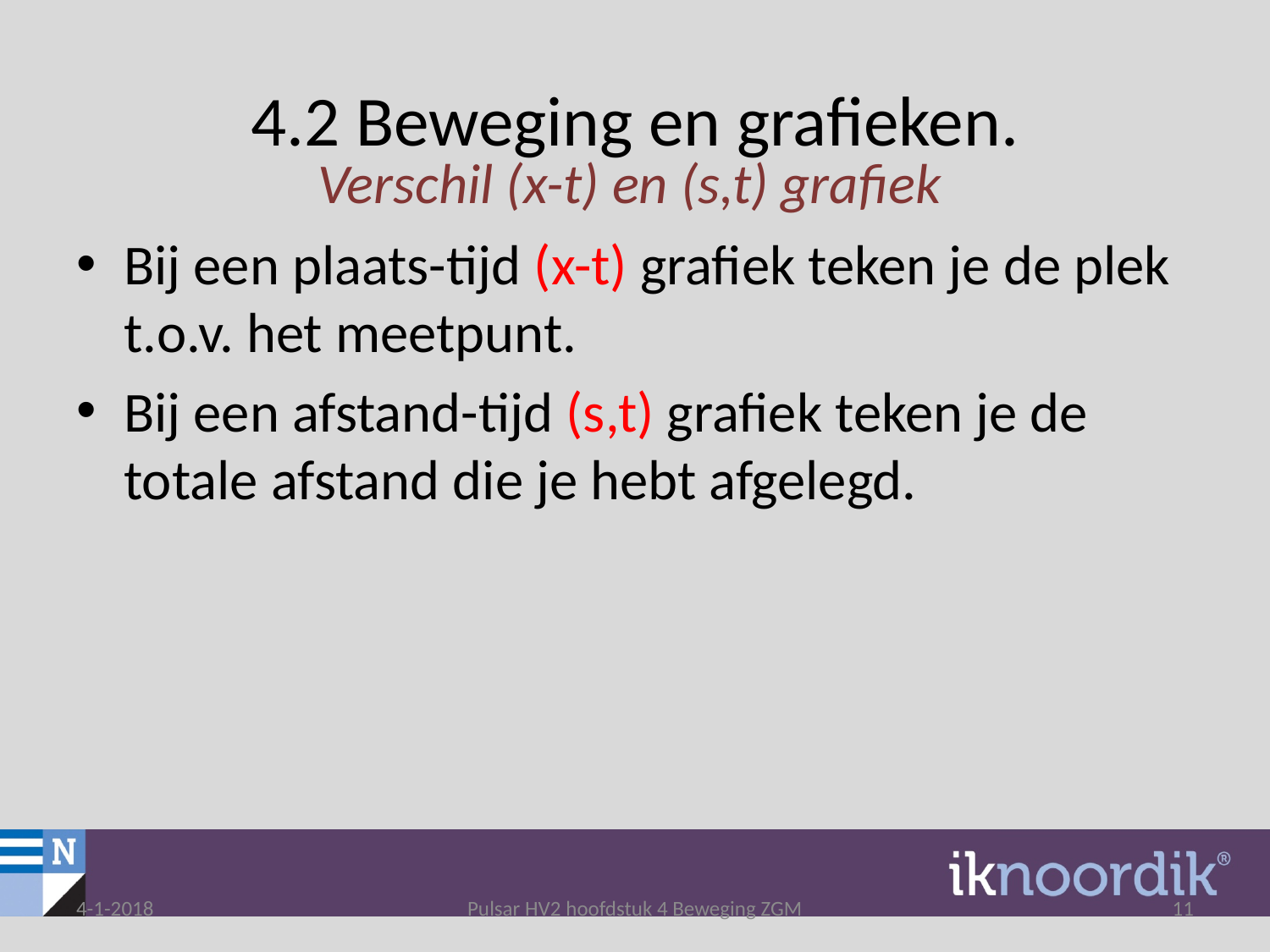

# 4.2 Beweging en grafieken.
Verschil (x-t) en (s,t) grafiek
Bij een plaats-tijd (x-t) grafiek teken je de plek t.o.v. het meetpunt.
Bij een afstand-tijd (s,t) grafiek teken je de totale afstand die je hebt afgelegd.
4-1-2018
Pulsar HV2 hoofdstuk 4 Beweging ZGM
11